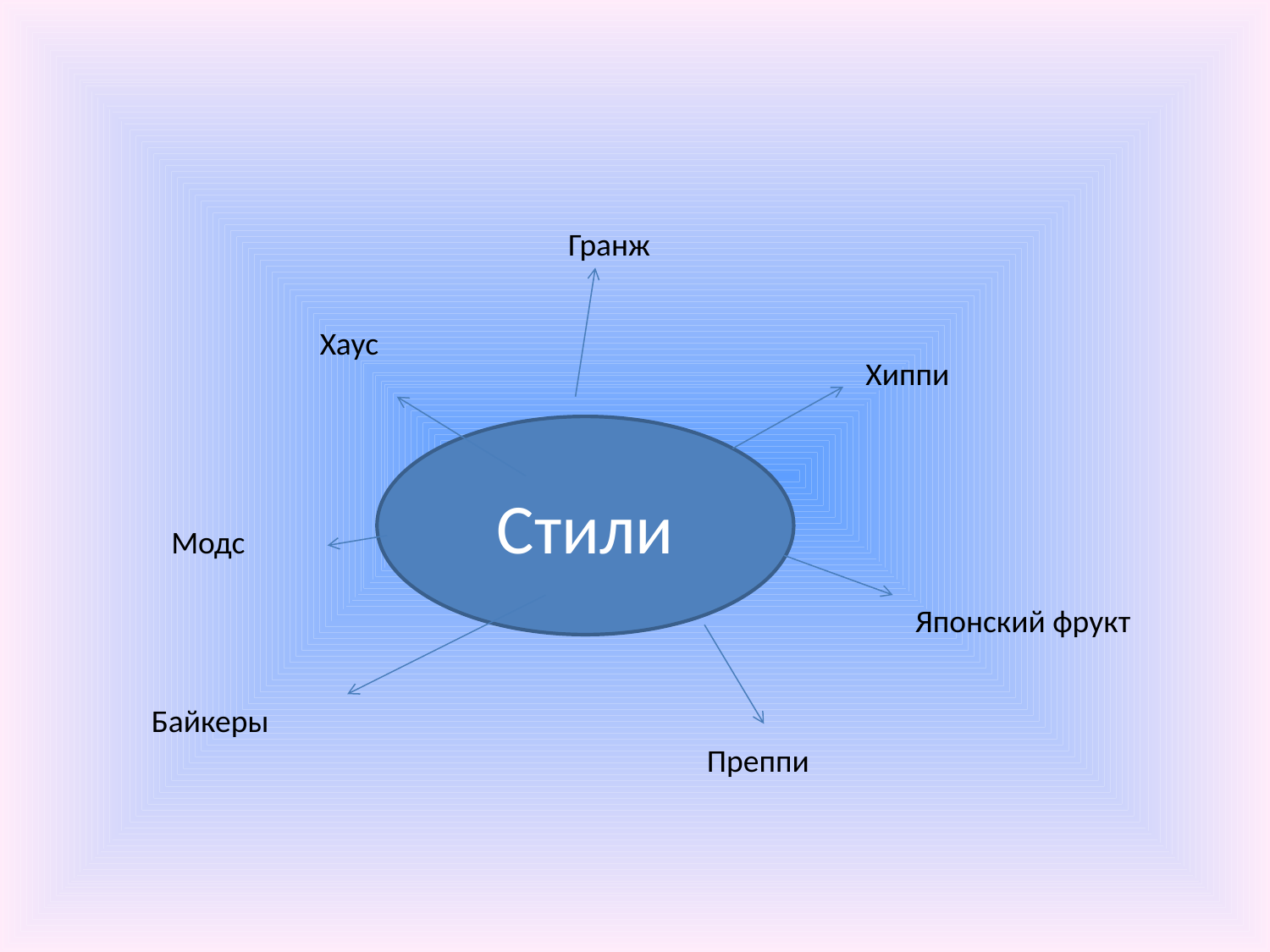

Гранж
Хаус
Хиппи
Стили
Модс
Японский фрукт
Байкеры
Преппи